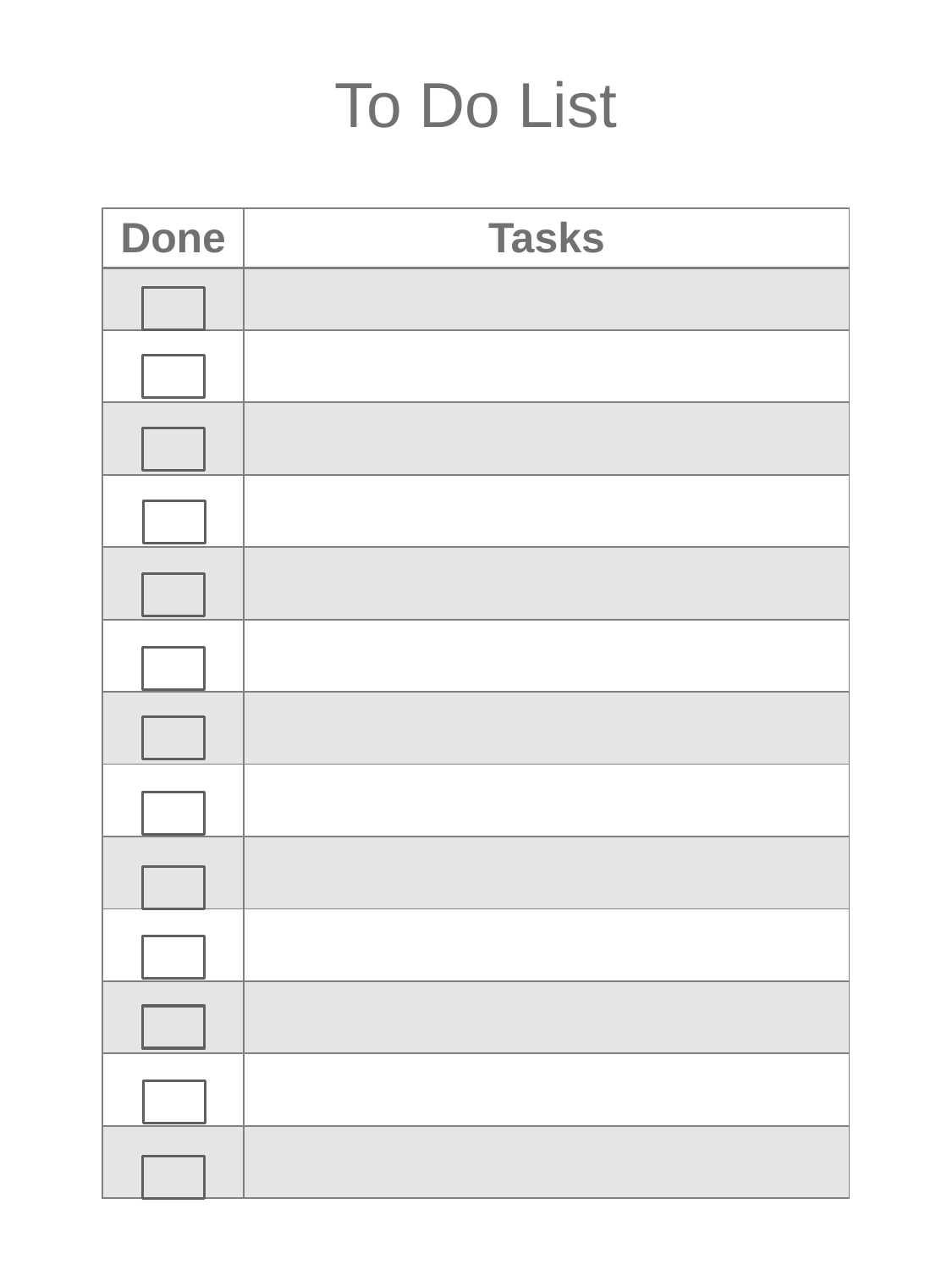

To Do List
| Done | Tasks |
| --- | --- |
|  |  |
|  |  |
|  |  |
|  |  |
|  |  |
|  |  |
|  |  |
|  |  |
|  |  |
|  |  |
|  |  |
|  |  |
|  |  |